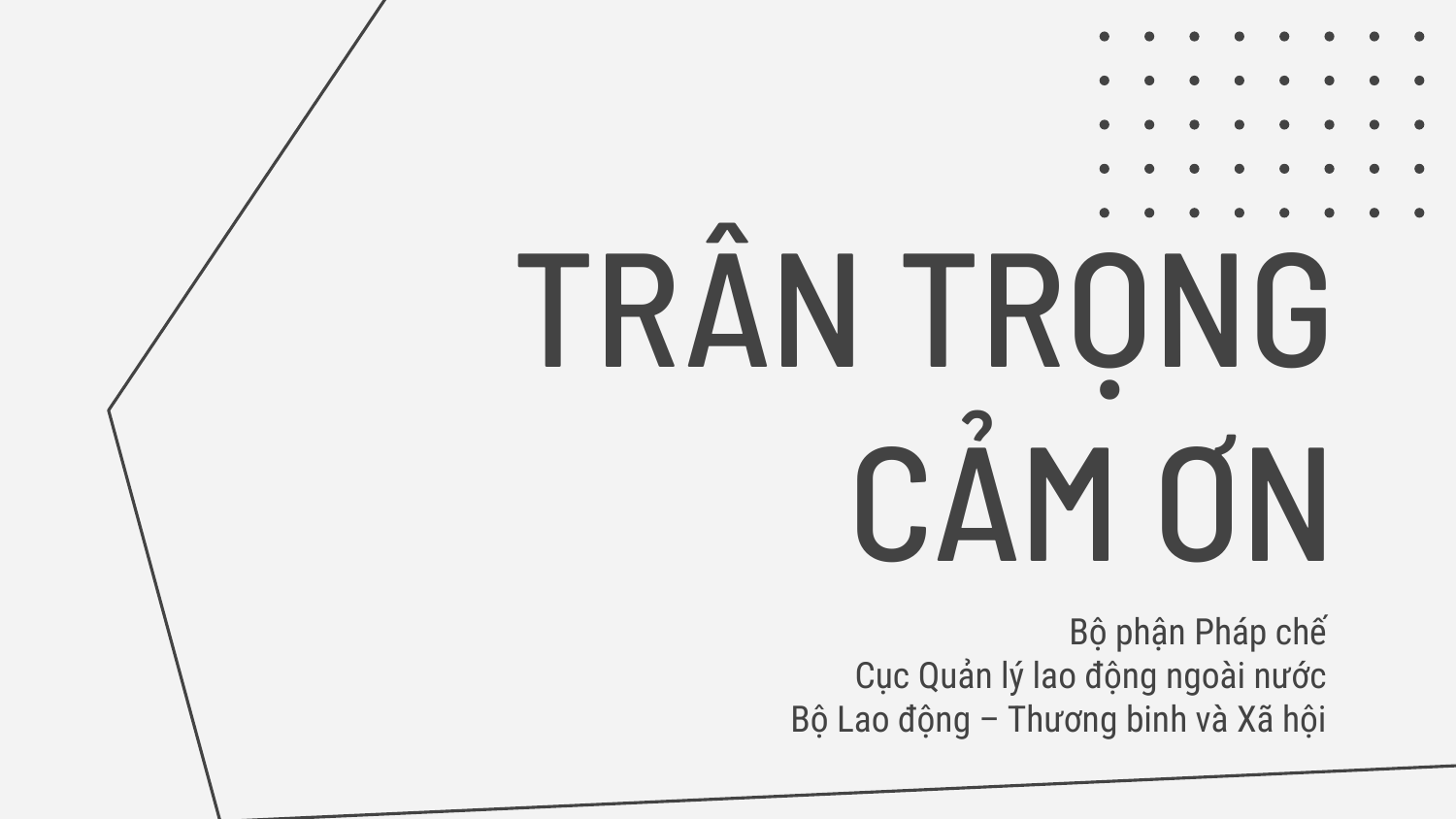

TRÂN TRỌNG CẢM ƠN
# Bộ phận Pháp chế Cục Quản lý lao động ngoài nước Bộ Lao động – Thương binh và Xã hội